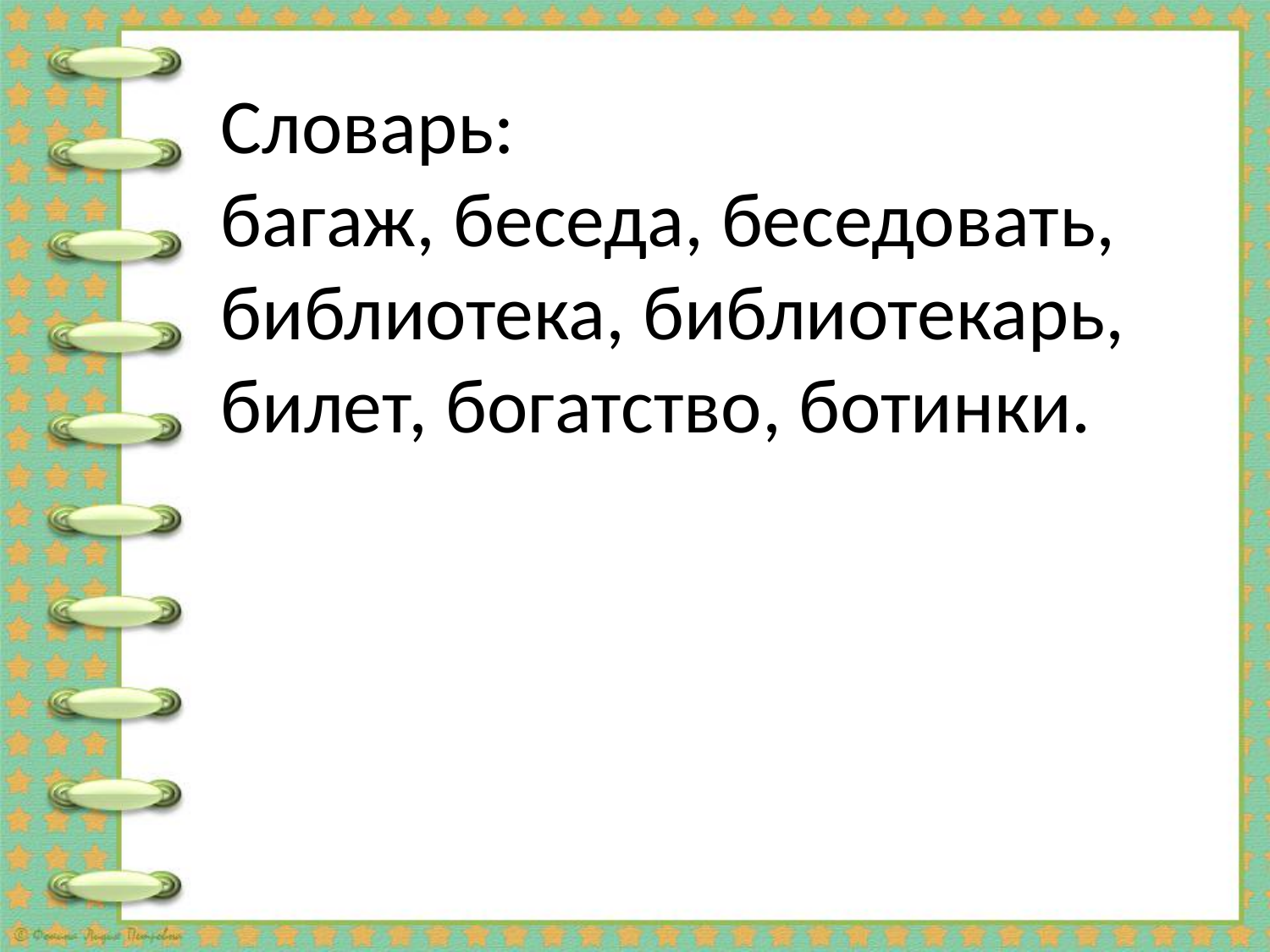

# Словарь: багаж, беседа, беседовать, библиотека, библиотекарь, билет, богатство, ботинки.